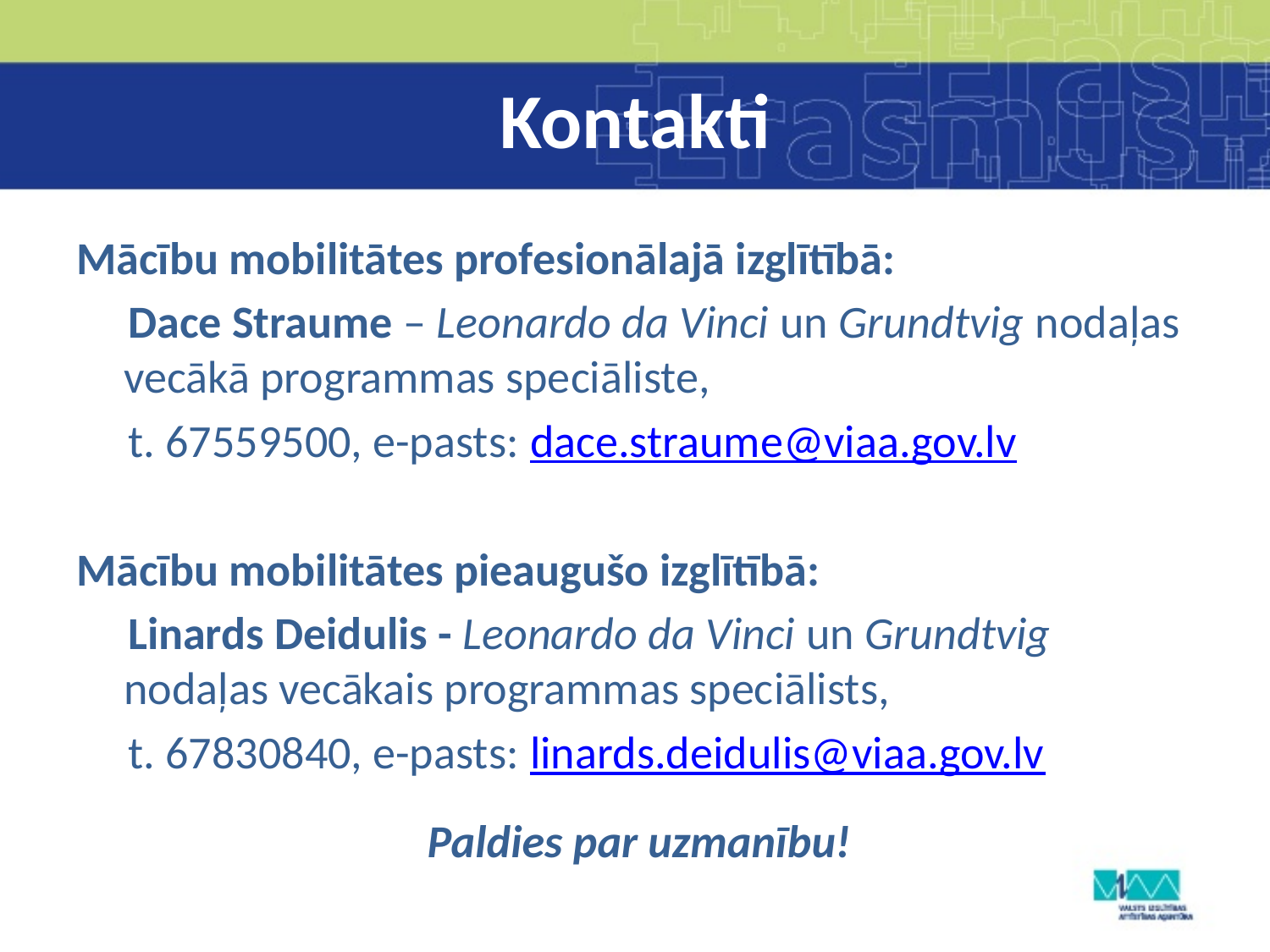

# Kontakti
Mācību mobilitātes profesionālajā izglītībā:
     Dace Straume – Leonardo da Vinci un Grundtvig nodaļas vecākā programmas speciāliste,
     t. 67559500, e-pasts: dace.straume@viaa.gov.lv

Mācību mobilitātes pieaugušo izglītībā:
     Linards Deidulis - Leonardo da Vinci un Grundtvig nodaļas vecākais programmas speciālists,
     t. 67830840, e-pasts: linards.deidulis@viaa.gov.lv

Paldies par uzmanību!